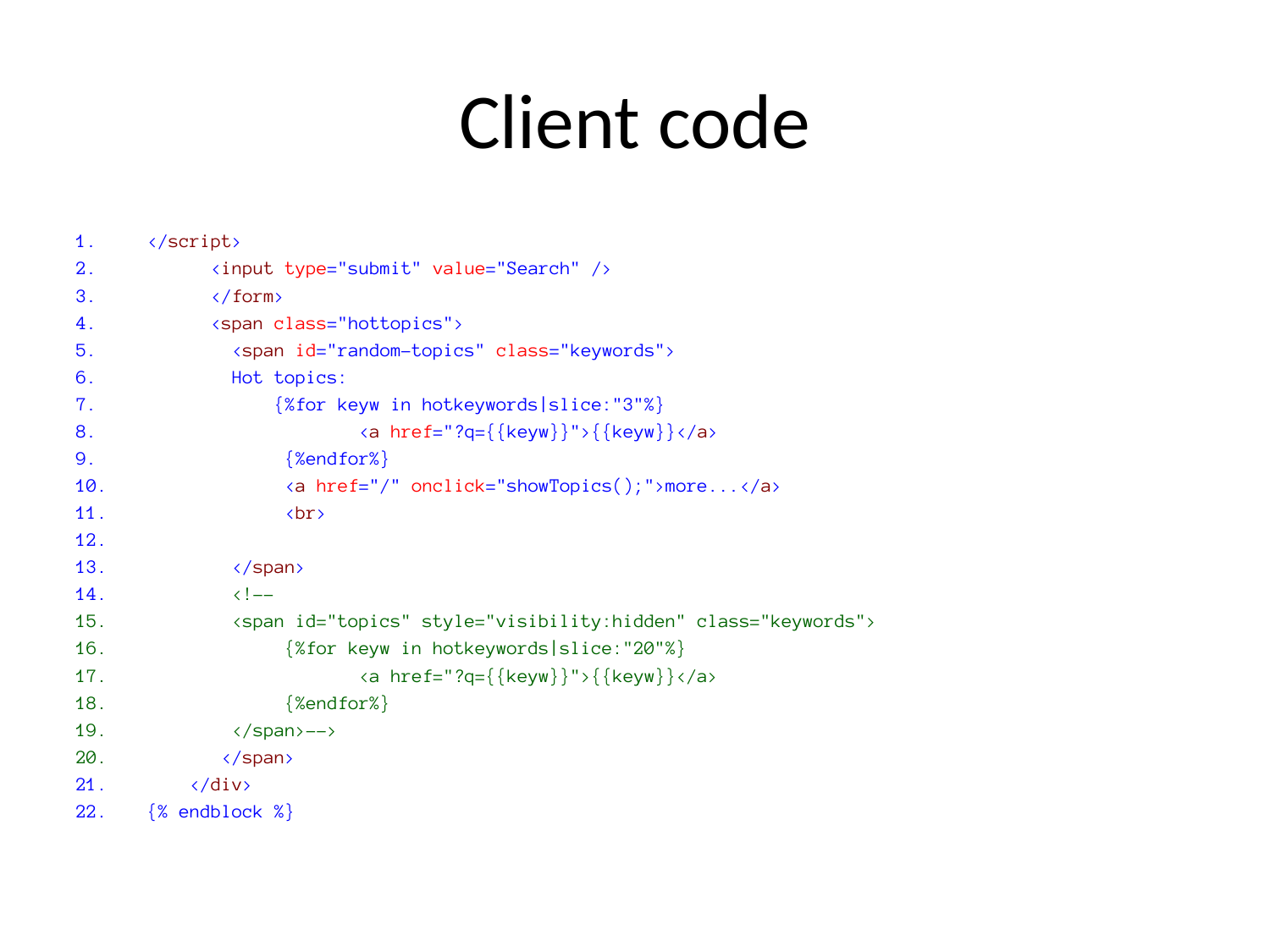

# Client code
</script>
      <input type="submit" value="Search" />
      </form>
      <span class="hottopics">
        <span id="random-topics" class="keywords">
        Hot topics:
            {%for keyw in hotkeywords|slice:"3"%}
                    <a href="?q={{keyw}}">{{keyw}}</a>
             {%endfor%}
             <a href="/" onclick="showTopics();">more...</a>
             <br>

        </span>
        <!--
        <span id="topics" style="visibility:hidden" class="keywords">
             {%for keyw in hotkeywords|slice:"20"%}
                    <a href="?q={{keyw}}">{{keyw}}</a>
             {%endfor%}
        </span>-->
       </span>
    </div>
{% endblock %}